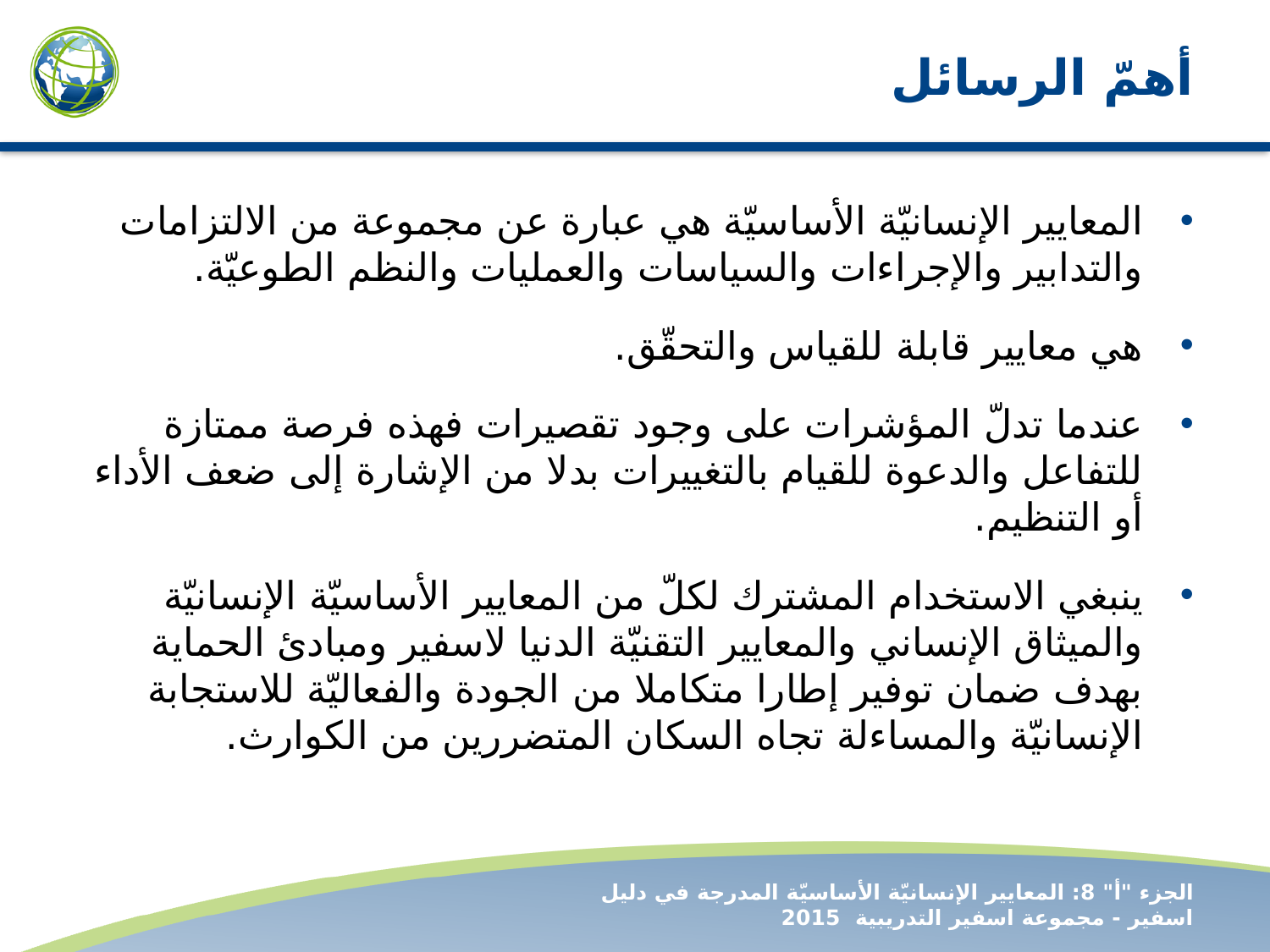

# أهمّ الرسائل
المعايير الإنسانيّة الأساسيّة هي عبارة عن مجموعة من الالتزامات والتدابير والإجراءات والسياسات والعمليات والنظم الطوعيّة.
هي معايير قابلة للقياس والتحقّق.
عندما تدلّ المؤشرات على وجود تقصيرات فهذه فرصة ممتازة للتفاعل والدعوة للقيام بالتغييرات بدلا من الإشارة إلى ضعف الأداء أو التنظيم.
ينبغي الاستخدام المشترك لكلّ من المعايير الأساسيّة الإنسانيّة والميثاق الإنساني والمعايير التقنيّة الدنيا لاسفير ومبادئ الحماية بهدف ضمان توفير إطارا متكاملا من الجودة والفعاليّة للاستجابة الإنسانيّة والمساءلة تجاه السكان المتضررين من الكوارث.
الجزء "أ" 8: المعايير الإنسانيّة الأساسيّة المدرجة في دليل اسفير - مجموعة اسفير التدريبية  2015